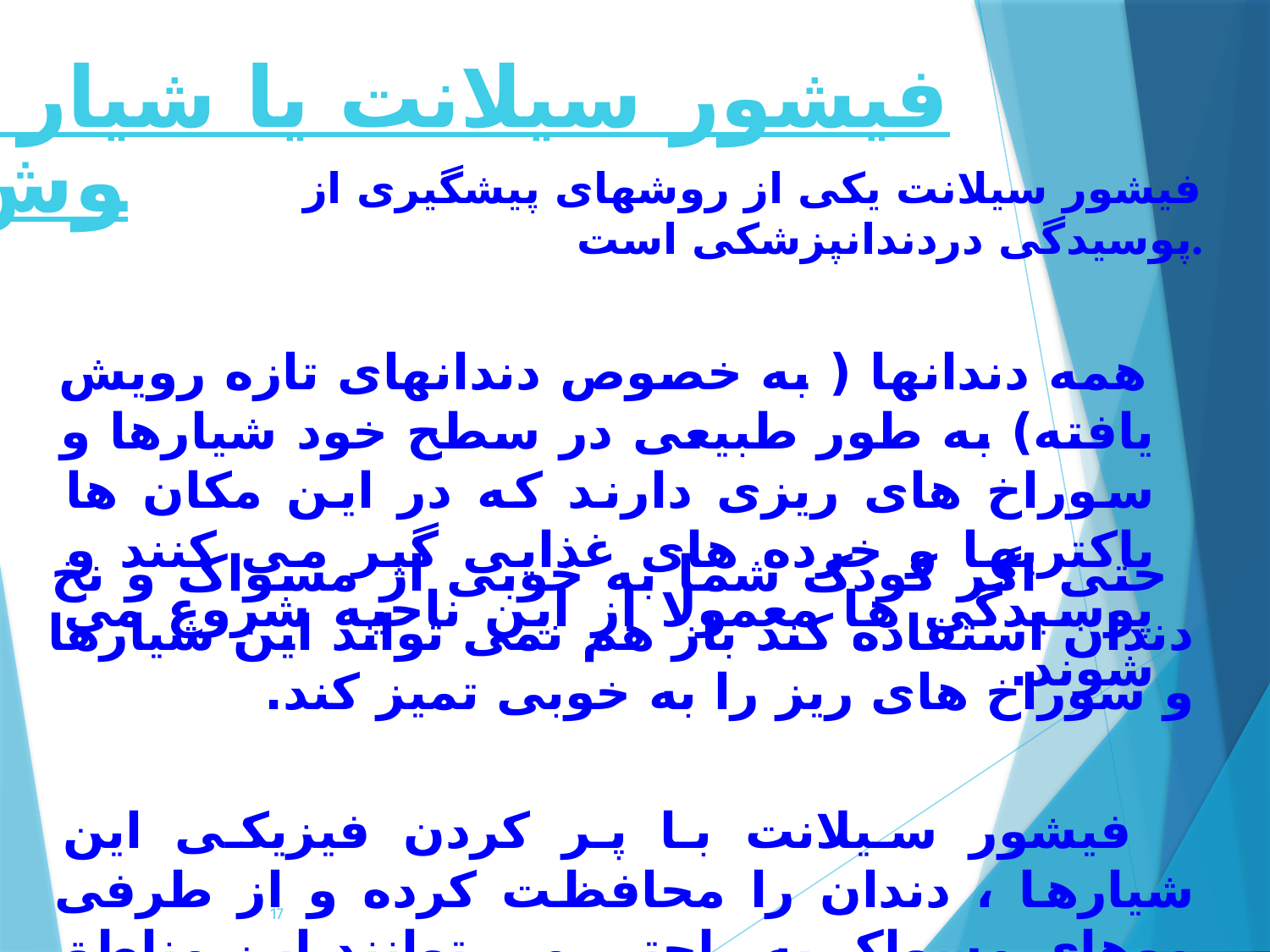

# فیشور سیلانت یا شیار پوش

    فیشور سیلانت یکی از روشهای پیشگیری از پوسیدگی دردندانپزشکی است.

   همه دندانها ( به خصوص دندانهای تازه رویش یافته) به طور طبیعی در سطح خود شیارها و سوراخ های ریزی دارند که در این مکان ها باکتریها و خرده های غذایی گیر می کنند و پوسیدگی ها معمولا از این ناحیه شروع می شوند.
   حتی اگر کودک شما به خوبی از مسواک و نخ دندان استفاده کند باز هم نمی تواند این شیارها و سوراخ های ریز را به خوبی تمیز کند.

   فیشور سیلانت با پر کردن فیزیکی این شیارها ، دندان را محافظت کرده و از طرفی موهای مسواک به راحتی می توانند این مناطق را تمیز کنند.
17